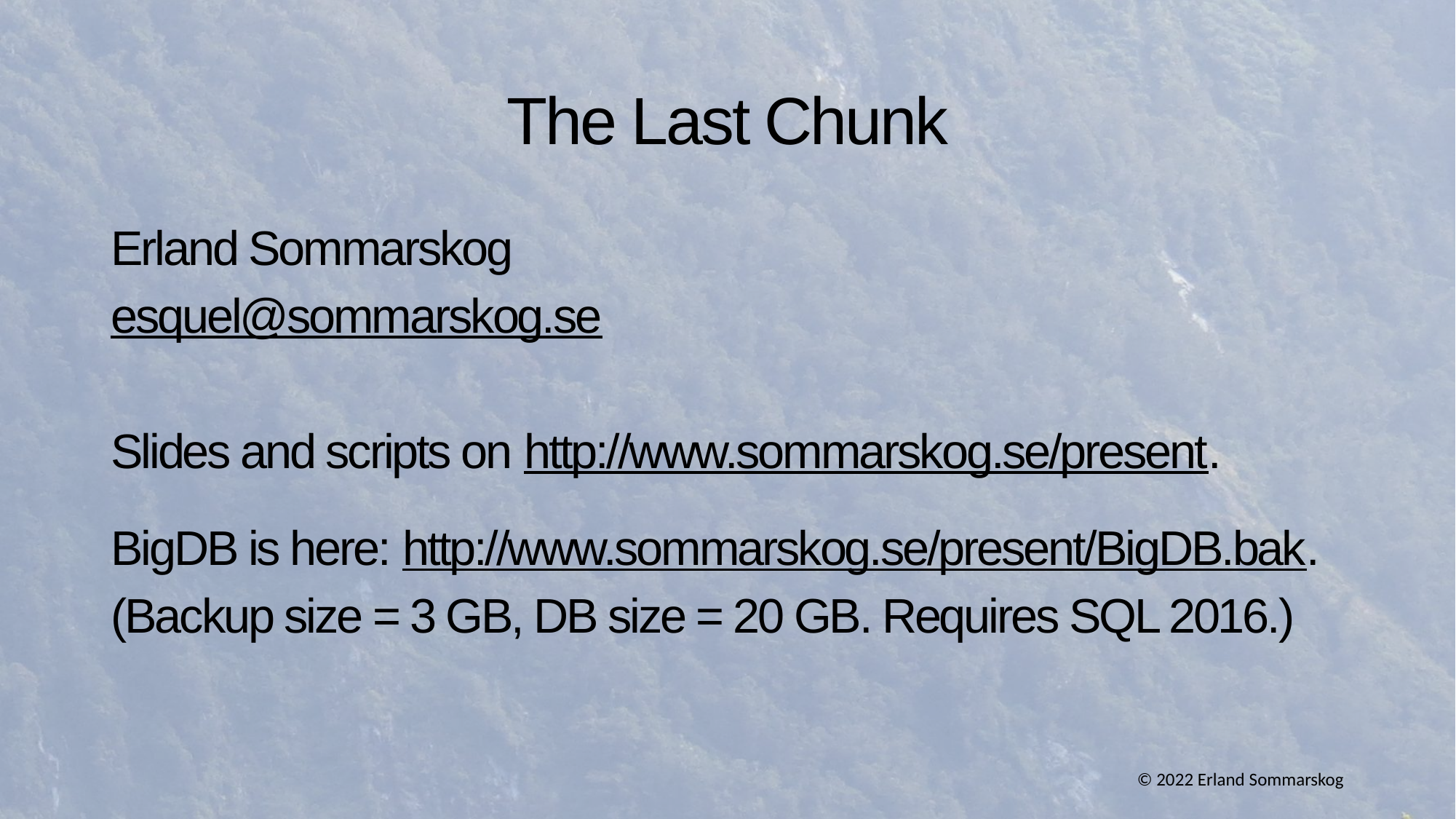

# The Last Chunk
Erland Sommarskog
esquel@sommarskog.se

Slides and scripts on http://www.sommarskog.se/present.
BigDB is here: http://www.sommarskog.se/present/BigDB.bak.
(Backup size = 3 GB, DB size = 20 GB. Requires SQL 2016.)

© 2022 Erland Sommarskog